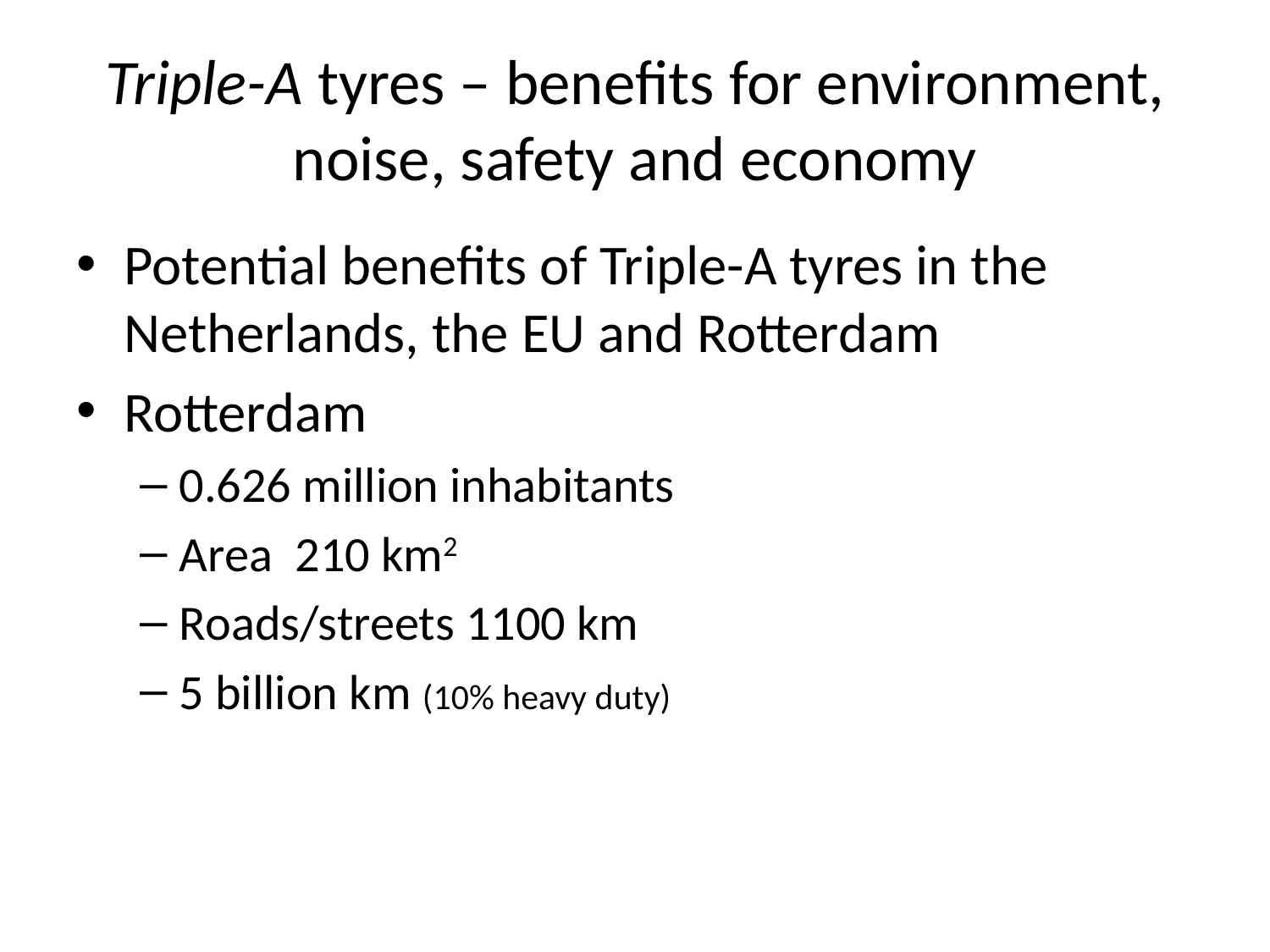

# Triple-A tyres – benefits for environment, noise, safety and economy
Potential benefits of Triple-A tyres in the Netherlands, the EU and Rotterdam
Rotterdam
0.626 million inhabitants
Area  210 km2
Roads/streets 1100 km
5 billion km (10% heavy duty)